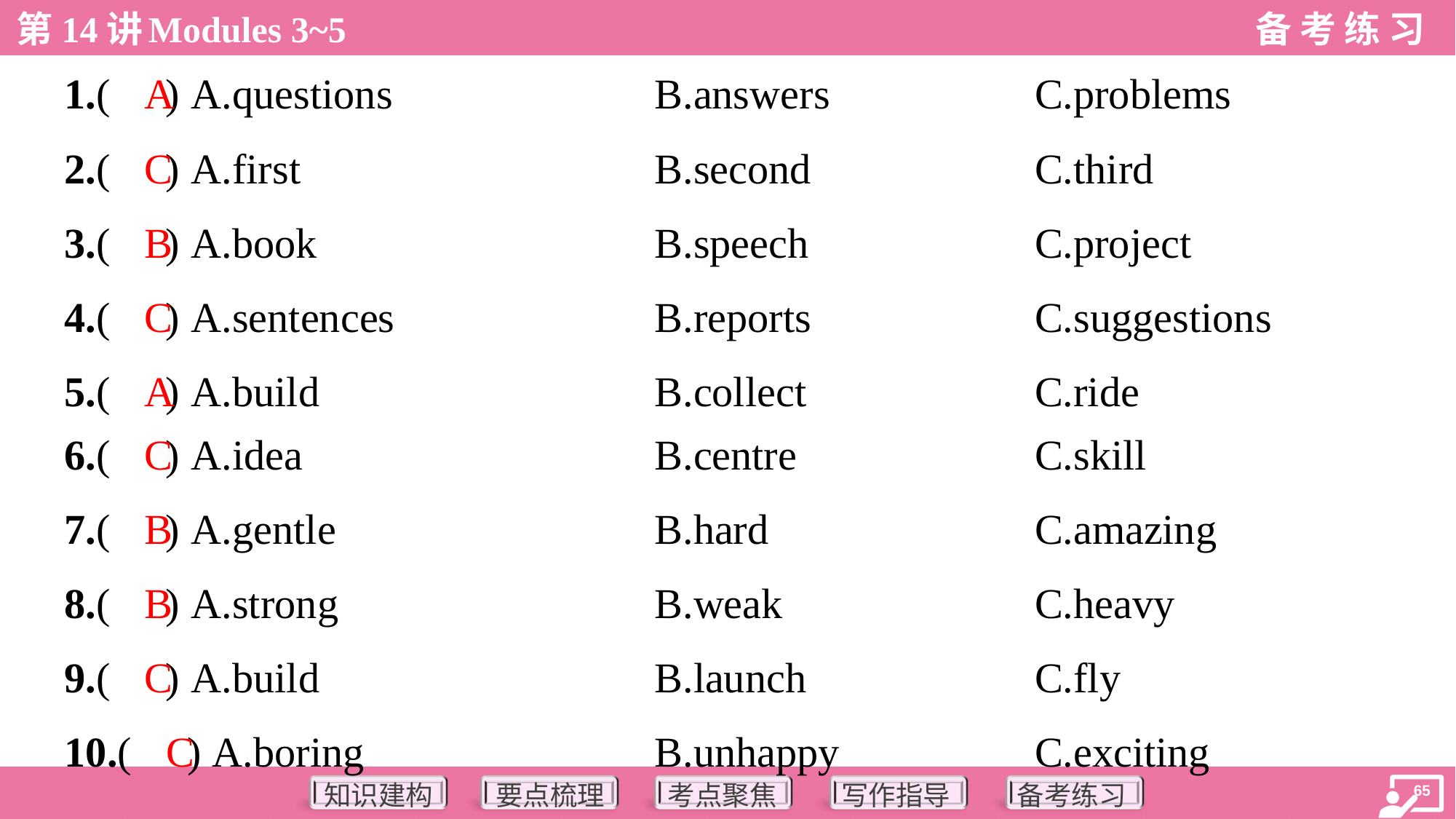

A
1.(     ) A.questions	B.answers	C.problems
C
2.(     ) A.first	B.second	C.third
B
3.(     ) A.book	B.speech	C.project
C
4.(     ) A.sentences	B.reports	C.suggestions
A
5.(     ) A.build	B.collect	C.ride
C
6.(     ) A.idea	B.centre	C.skill
B
7.(     ) A.gentle	B.hard	C.amazing
B
8.(     ) A.strong	B.weak	C.heavy
C
9.(     ) A.build	B.launch	C.fly
C
10.(     ) A.boring	B.unhappy	C.exciting